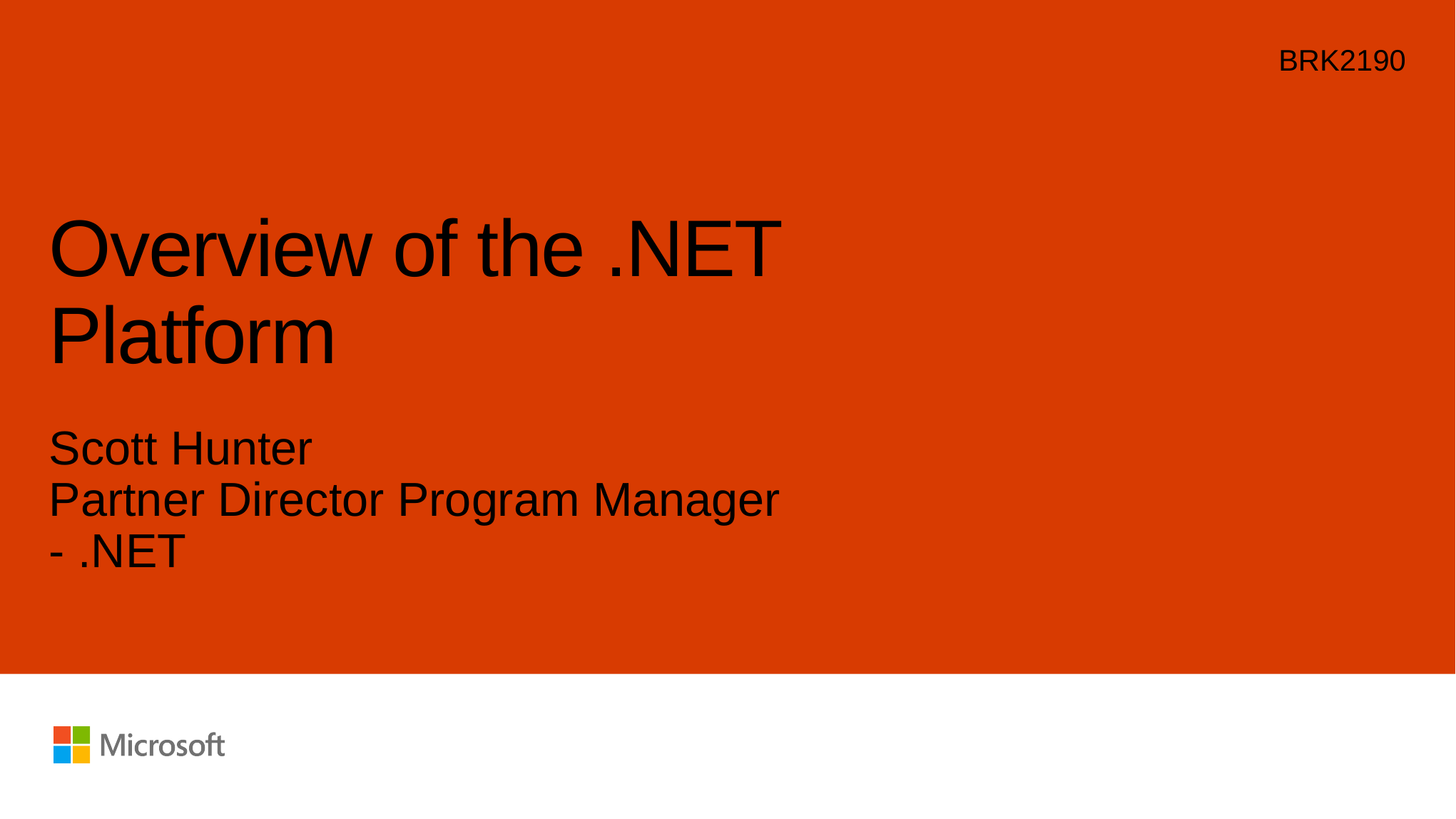

BRK2190
# Overview of the .NET Platform
Scott Hunter
Partner Director Program Manager - .NET